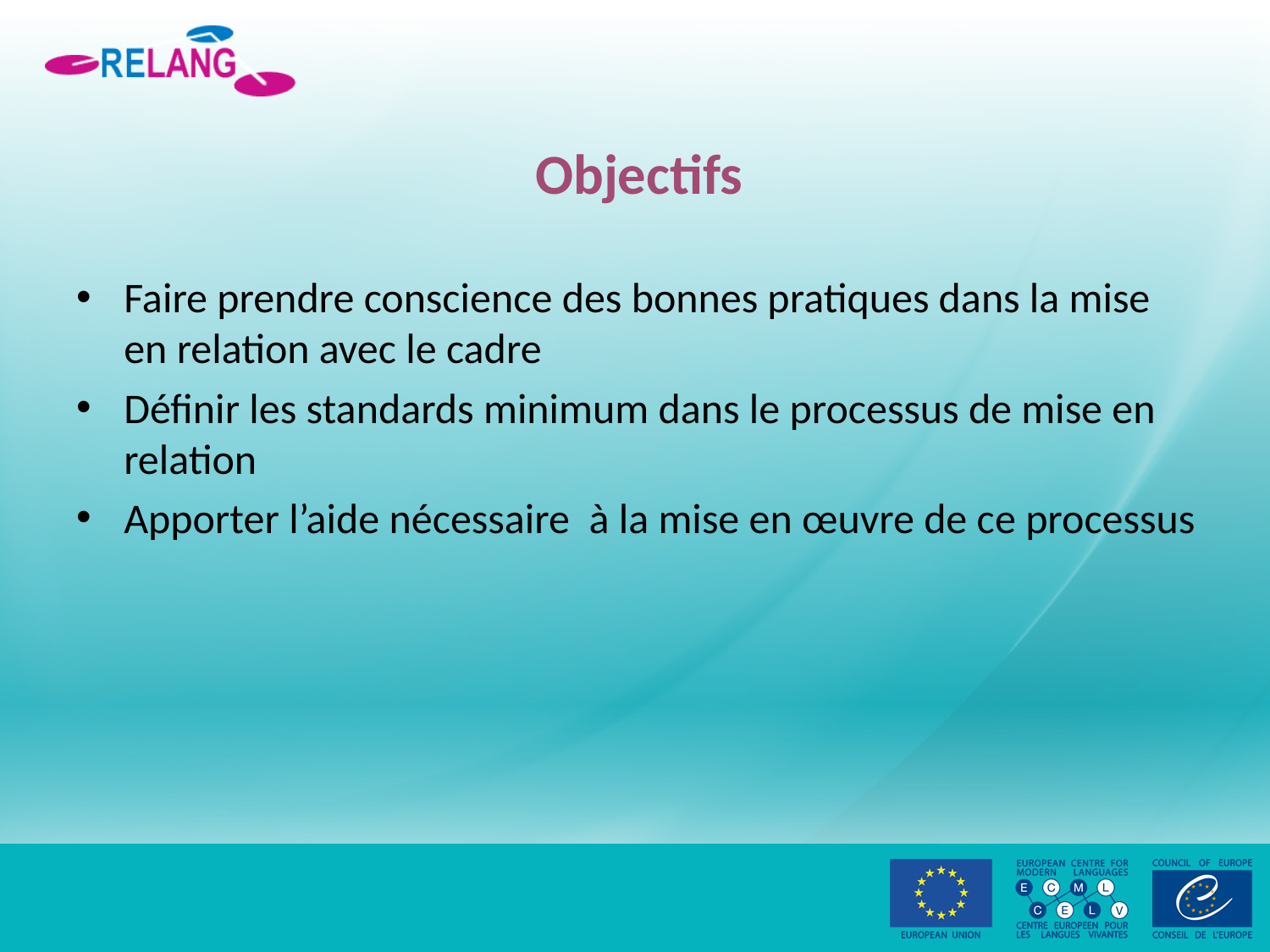

# Objectifs
Faire prendre conscience des bonnes pratiques dans la mise en relation avec le cadre
Définir les standards minimum dans le processus de mise en relation
Apporter l’aide nécessaire  à la mise en œuvre de ce processus